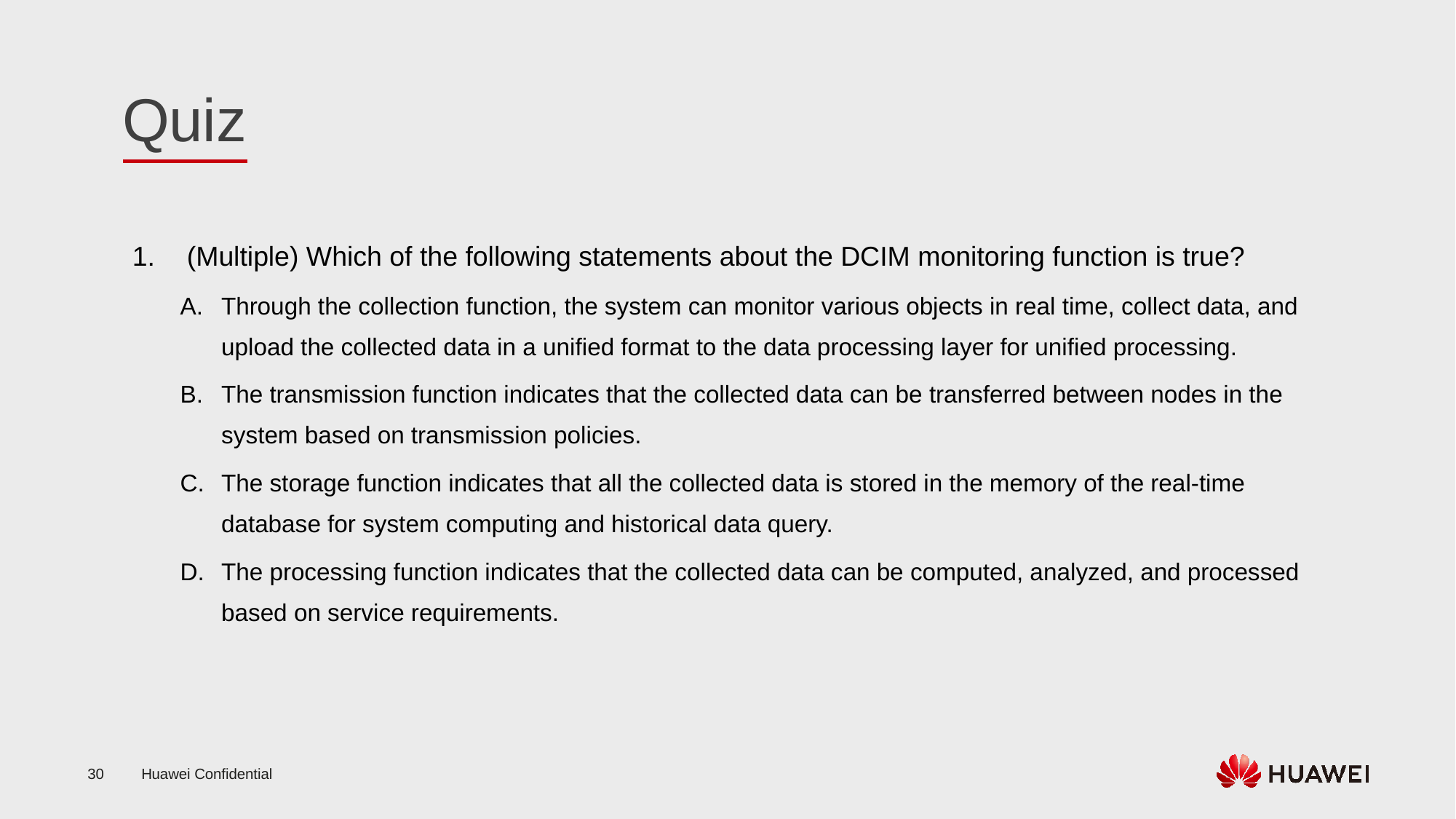

(Multiple) Which of the following statements about the DCIM monitoring function is true?
Through the collection function, the system can monitor various objects in real time, collect data, and upload the collected data in a unified format to the data processing layer for unified processing.
The transmission function indicates that the collected data can be transferred between nodes in the system based on transmission policies.
The storage function indicates that all the collected data is stored in the memory of the real-time database for system computing and historical data query.
The processing function indicates that the collected data can be computed, analyzed, and processed based on service requirements.